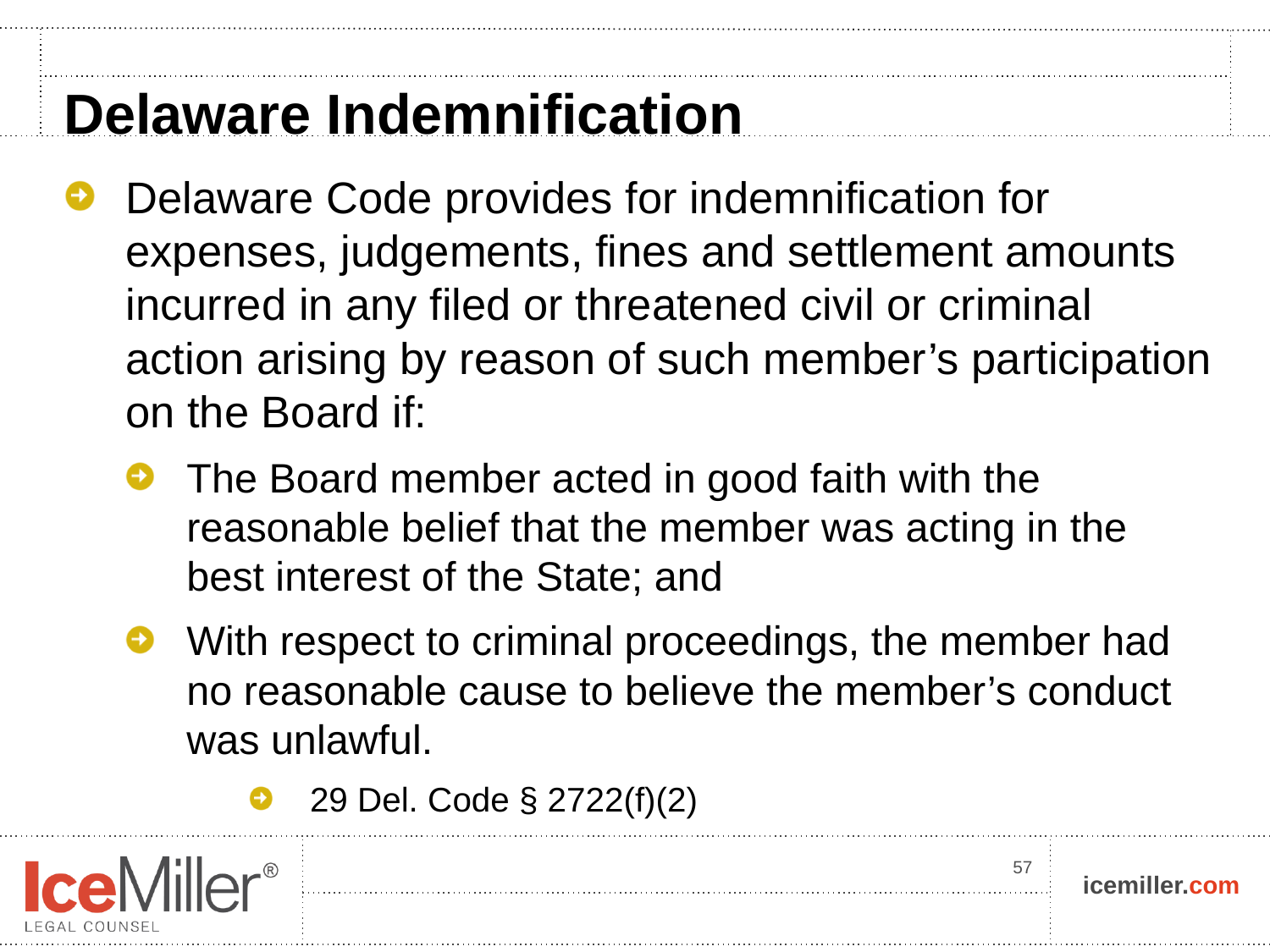

# Delaware Indemnification
Delaware Code provides for indemnification for expenses, judgements, fines and settlement amounts incurred in any filed or threatened civil or criminal action arising by reason of such member’s participation on the Board if:
The Board member acted in good faith with the reasonable belief that the member was acting in the best interest of the State; and
With respect to criminal proceedings, the member had no reasonable cause to believe the member’s conduct was unlawful.
29 Del. Code § 2722(f)(2)

57